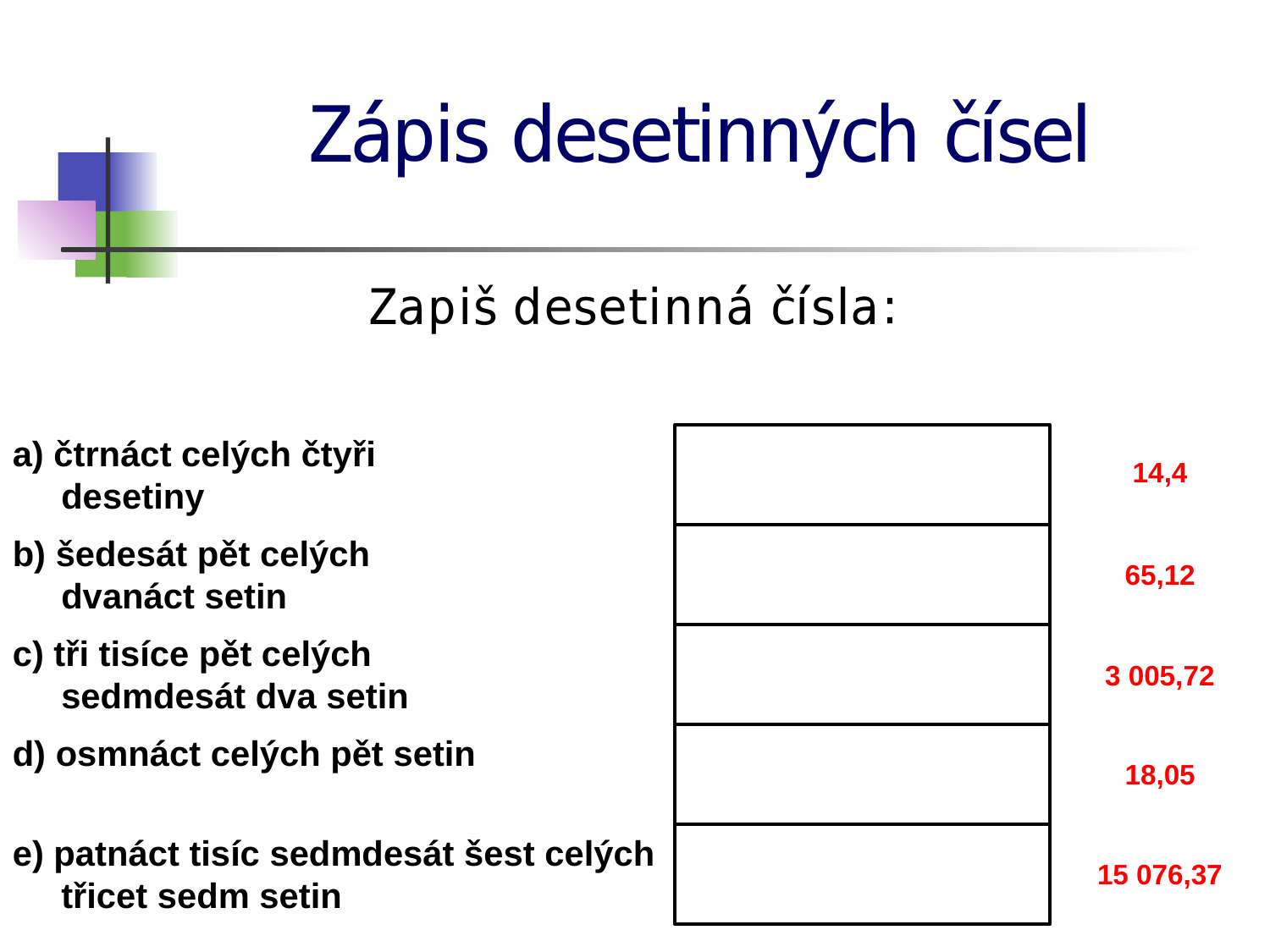

# Zápis desetinných čísel
Zapiš desetinná čísla:
a) čtrnáct celých čtyři
     desetiny

14,4
b) šedesát pět celých
     dvanáct setin

65,12
c) tři tisíce pět celých
     sedmdesát dva setin

3 005,72
d) osmnáct celých pět setin

18,05
e) patnáct tisíc sedmdesát šest celých
     třicet sedm setin

15 076,37